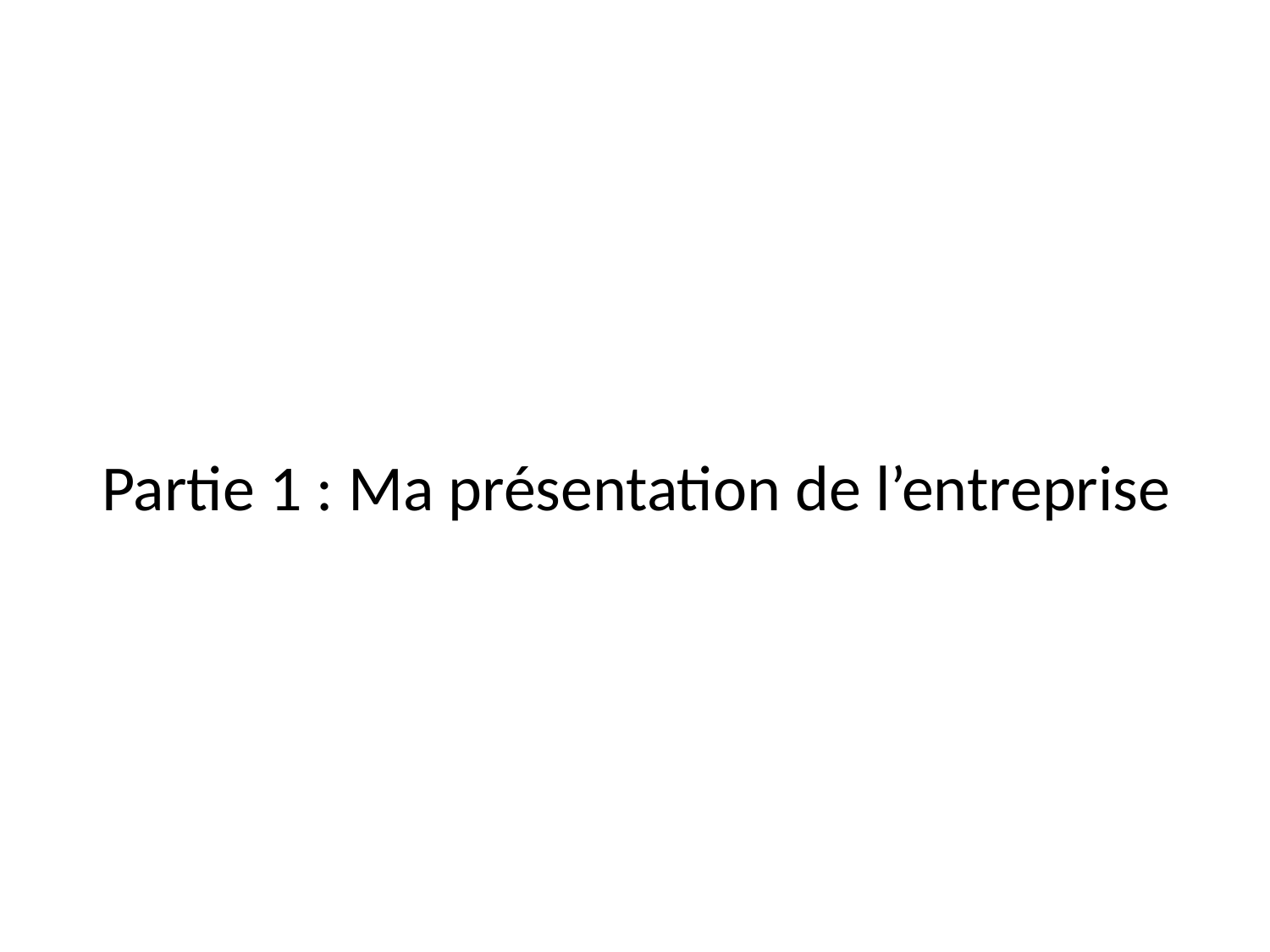

# Partie 1 : Ma présentation de l’entreprise